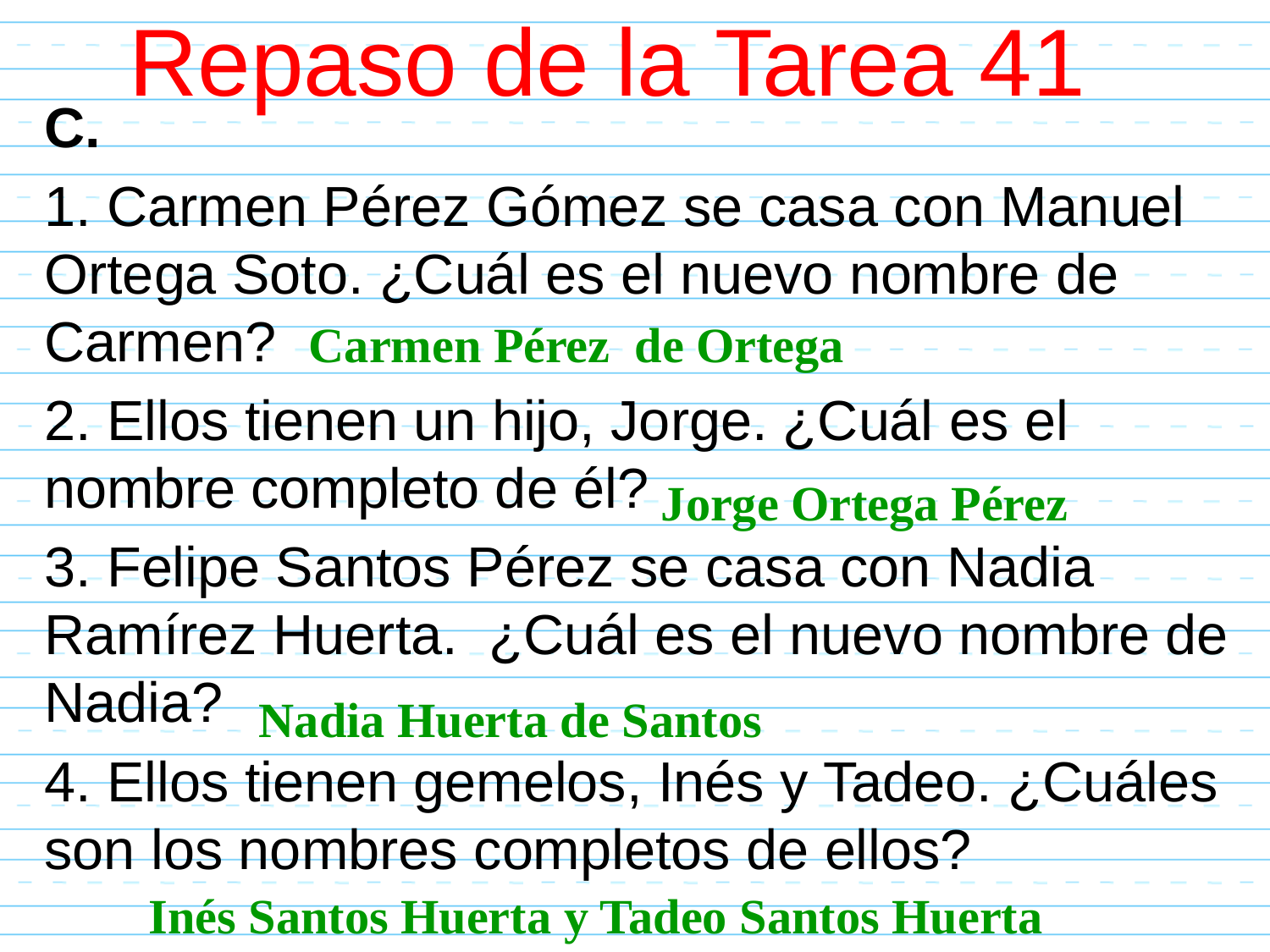

# Repaso de la Tarea 41
C.
1. Carmen Pérez Gómez se casa con Manuel Ortega Soto. ¿Cuál es el nuevo nombre de Carmen?
2. Ellos tienen un hijo, Jorge. ¿Cuál es el nombre completo de él?
3. Felipe Santos Pérez se casa con Nadia Ramírez Huerta.  ¿Cuál es el nuevo nombre de Nadia?
4. Ellos tienen gemelos, Inés y Tadeo. ¿Cuáles son los nombres completos de ellos?

Carmen Pérez  de Ortega
Jorge Ortega Pérez
Nadia Huerta de Santos
Inés Santos Huerta y Tadeo Santos Huerta